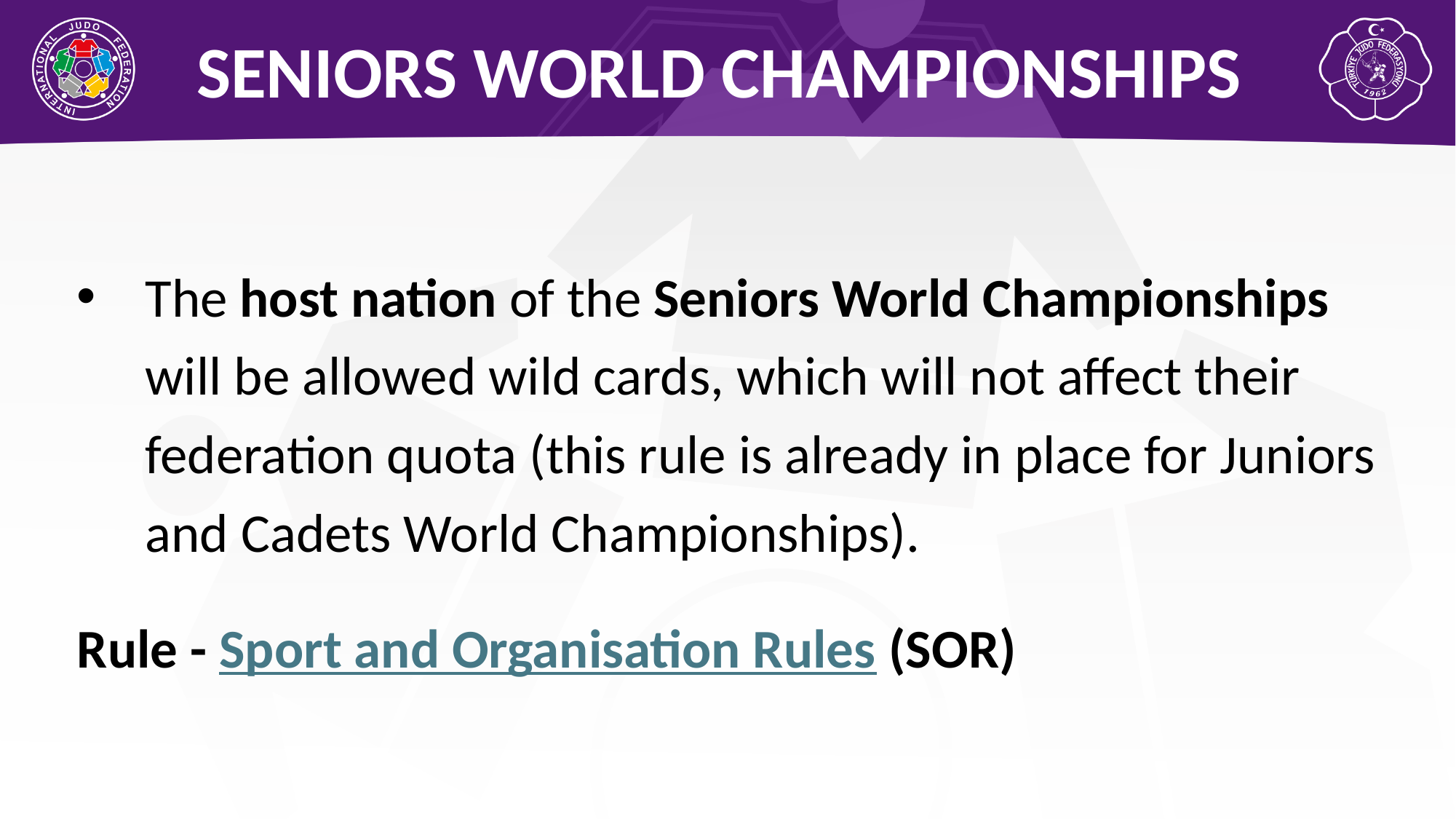

SENIORS WORLD CHAMPIONSHIPS
The host nation of the Seniors World Championships will be allowed wild cards, which will not affect their federation quota (this rule is already in place for Juniors and Cadets World Championships).
Rule - Sport and Organisation Rules (SOR)